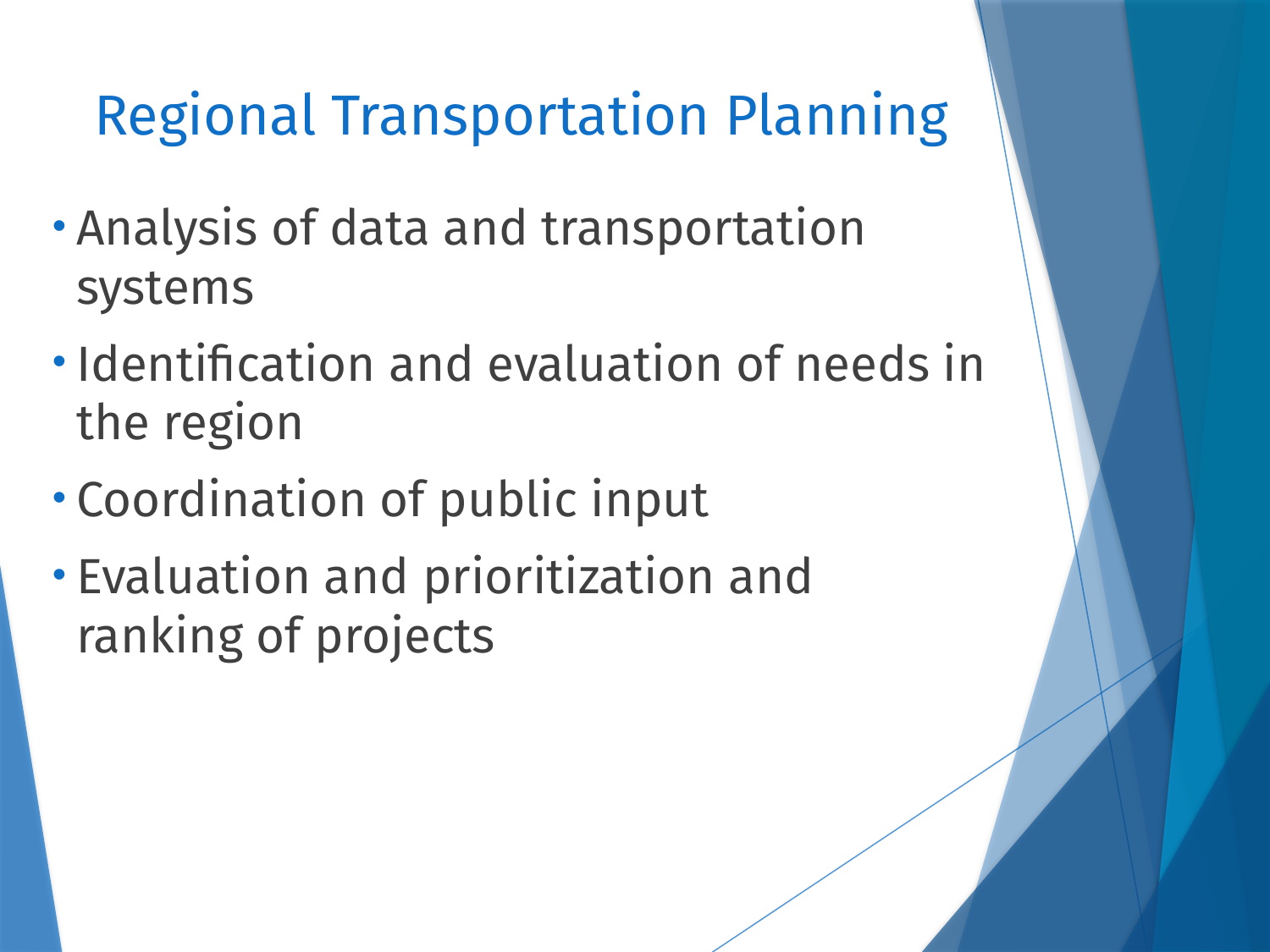

Regional Transportation Planning

Analysis of data and transportation systems
Identification and evaluation of needs in the region
Coordination of public input
Evaluation and prioritization and ranking of projects